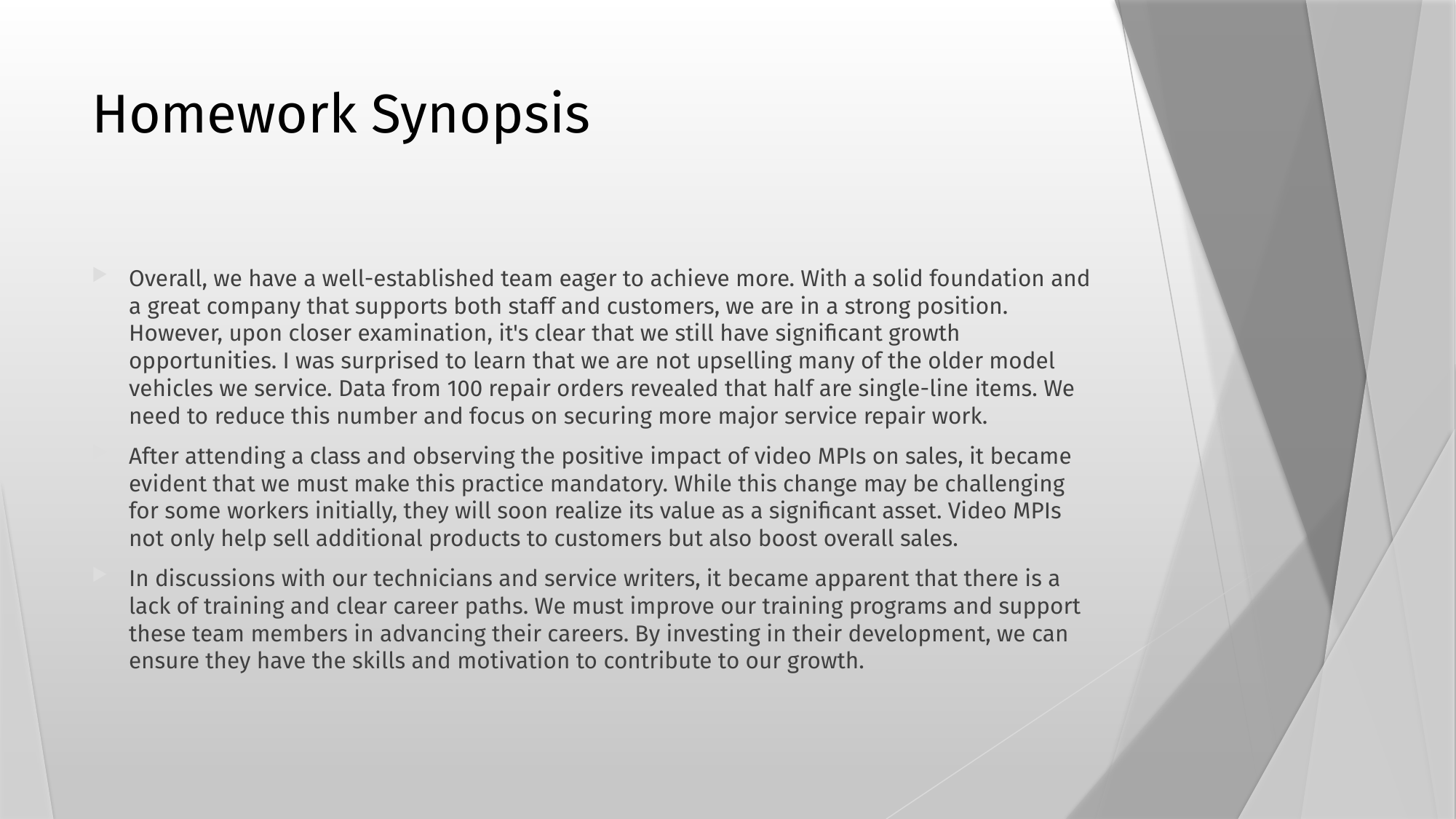

# Homework Synopsis
Overall, we have a well-established team eager to achieve more. With a solid foundation and a great company that supports both staff and customers, we are in a strong position. However, upon closer examination, it's clear that we still have significant growth opportunities. I was surprised to learn that we are not upselling many of the older model vehicles we service. Data from 100 repair orders revealed that half are single-line items. We need to reduce this number and focus on securing more major service repair work.
After attending a class and observing the positive impact of video MPIs on sales, it became evident that we must make this practice mandatory. While this change may be challenging for some workers initially, they will soon realize its value as a significant asset. Video MPIs not only help sell additional products to customers but also boost overall sales.
In discussions with our technicians and service writers, it became apparent that there is a lack of training and clear career paths. We must improve our training programs and support these team members in advancing their careers. By investing in their development, we can ensure they have the skills and motivation to contribute to our growth.